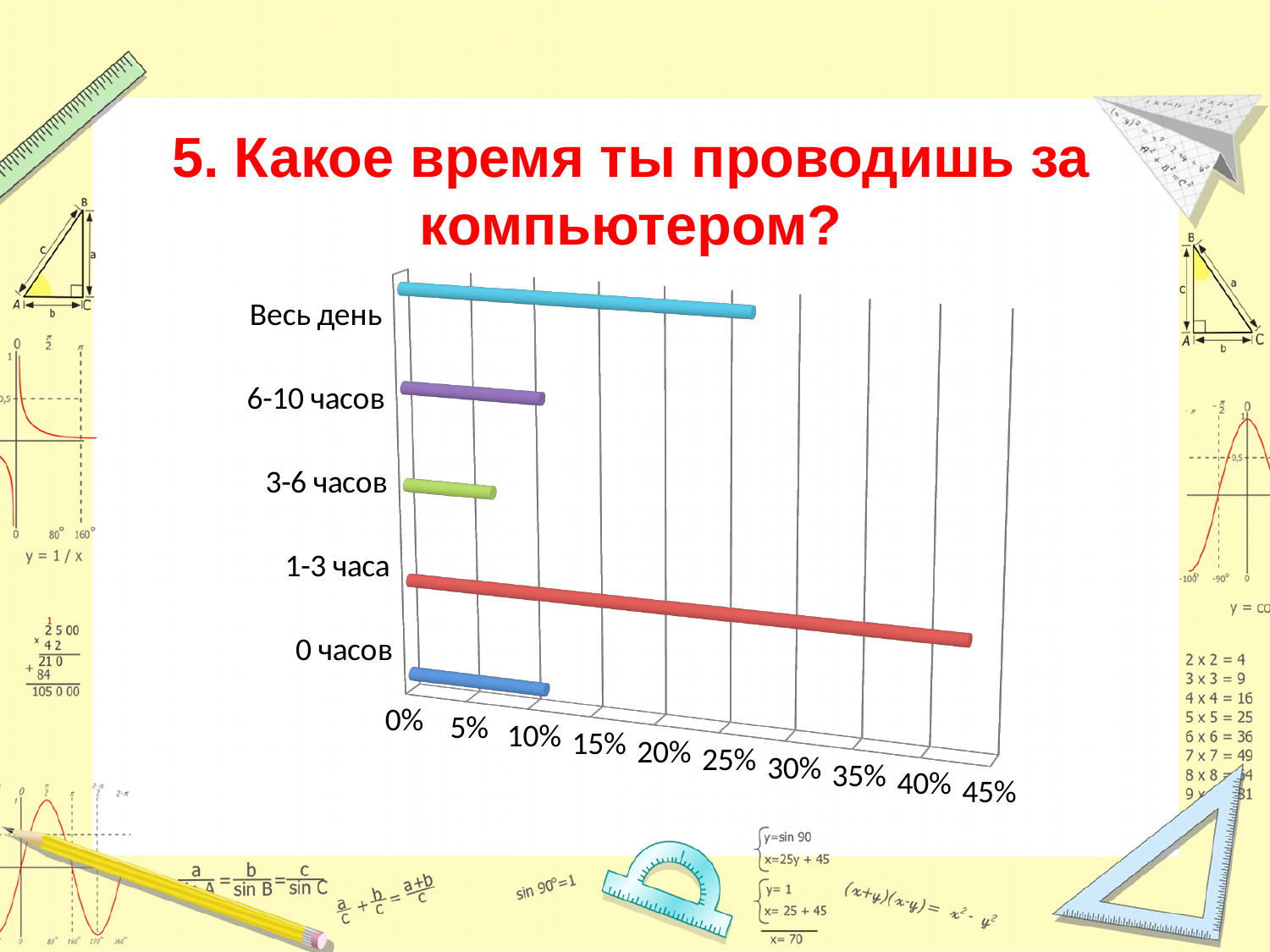

# 5. Какое время ты проводишь за компьютером?

[unsupported chart]